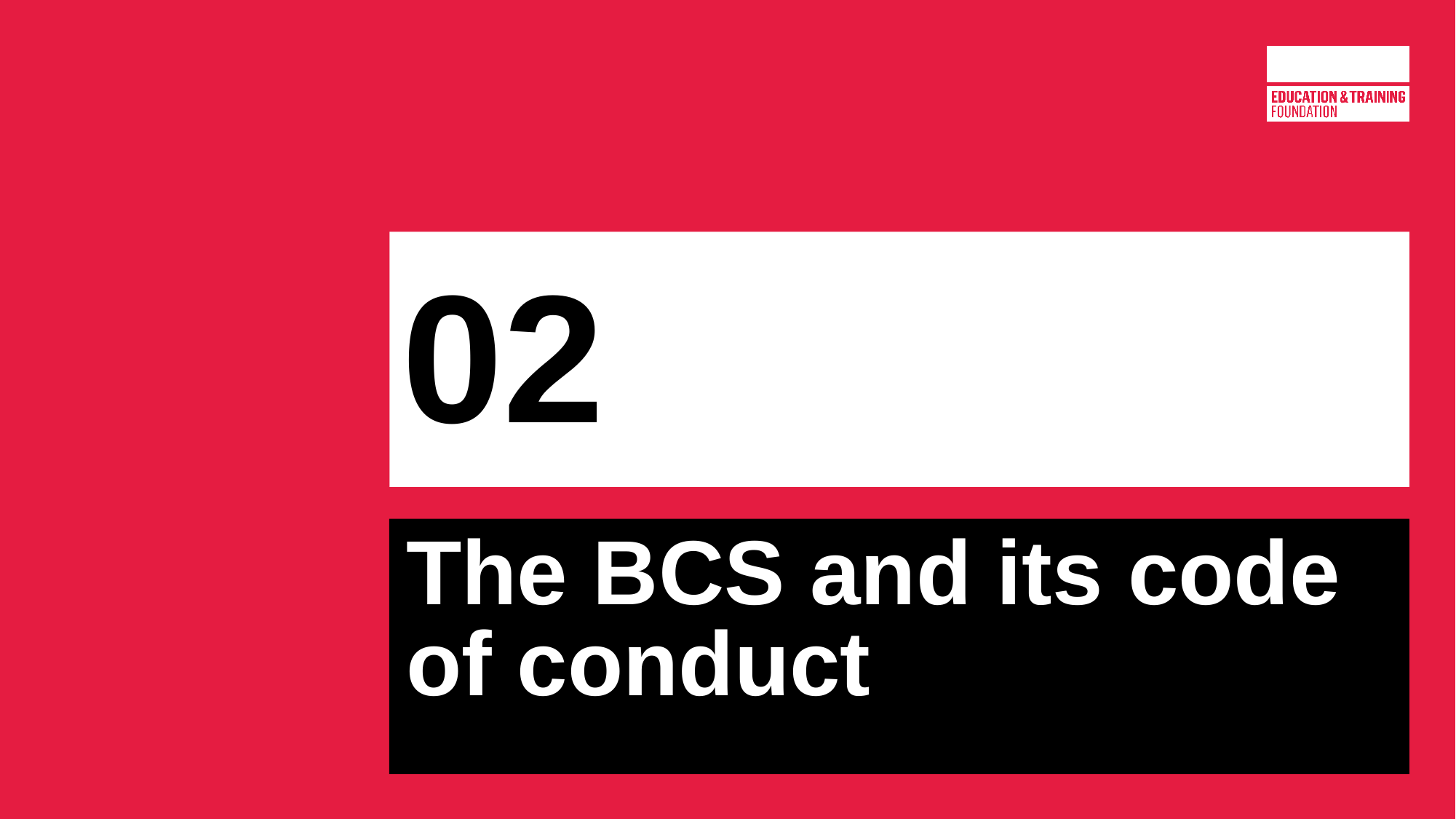

# 02
The BCS and its code of conduct